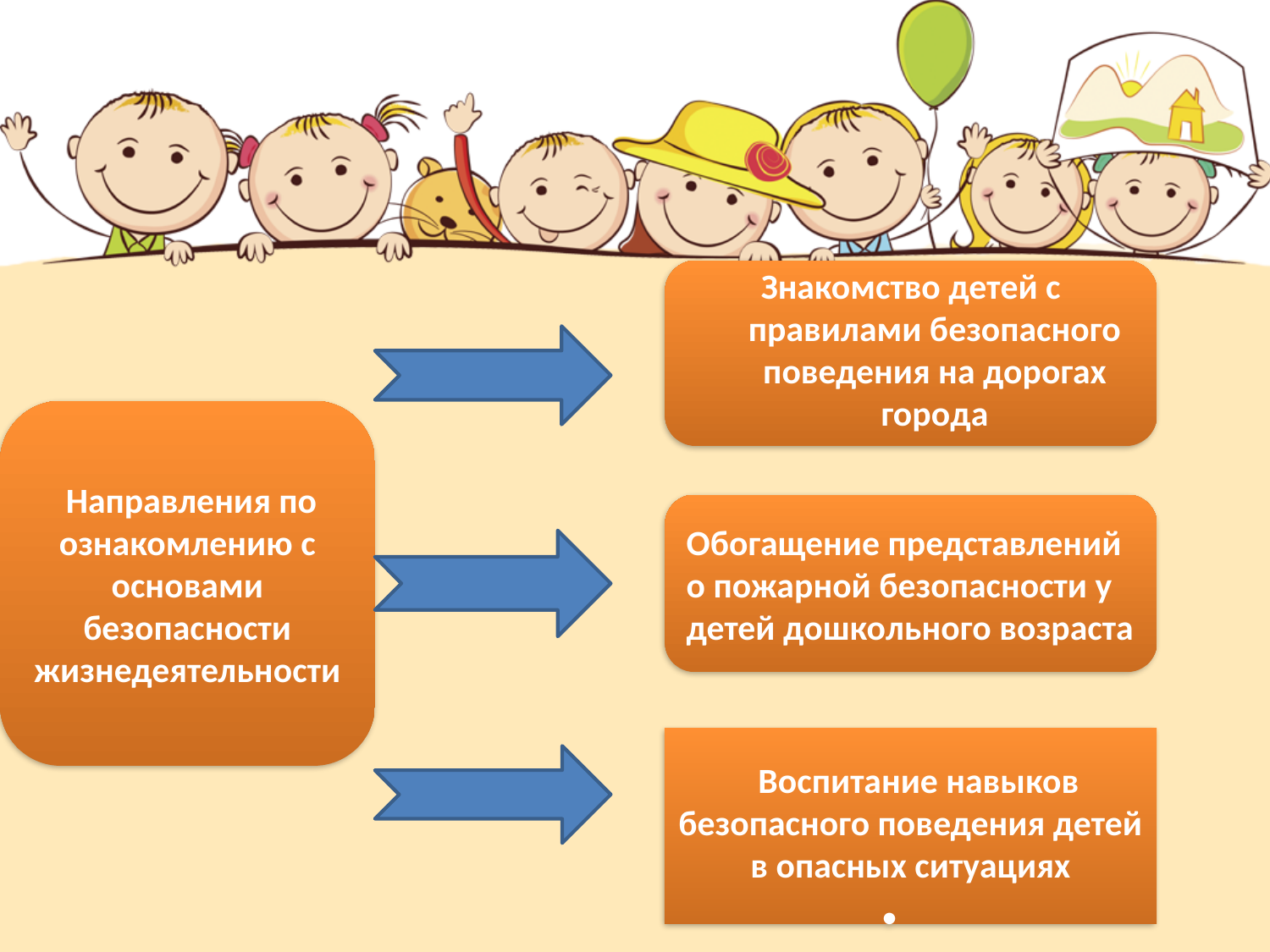

Знакомство детей с правилами безопасного поведения на дорогах города

 Направления по ознакомлению с основами безопасности жизнедеятельности
Обогащение представлений о пожарной безопасности у детей дошкольного возраста

  Воспитание навыков безопасного поведения детей в опасных ситуациях